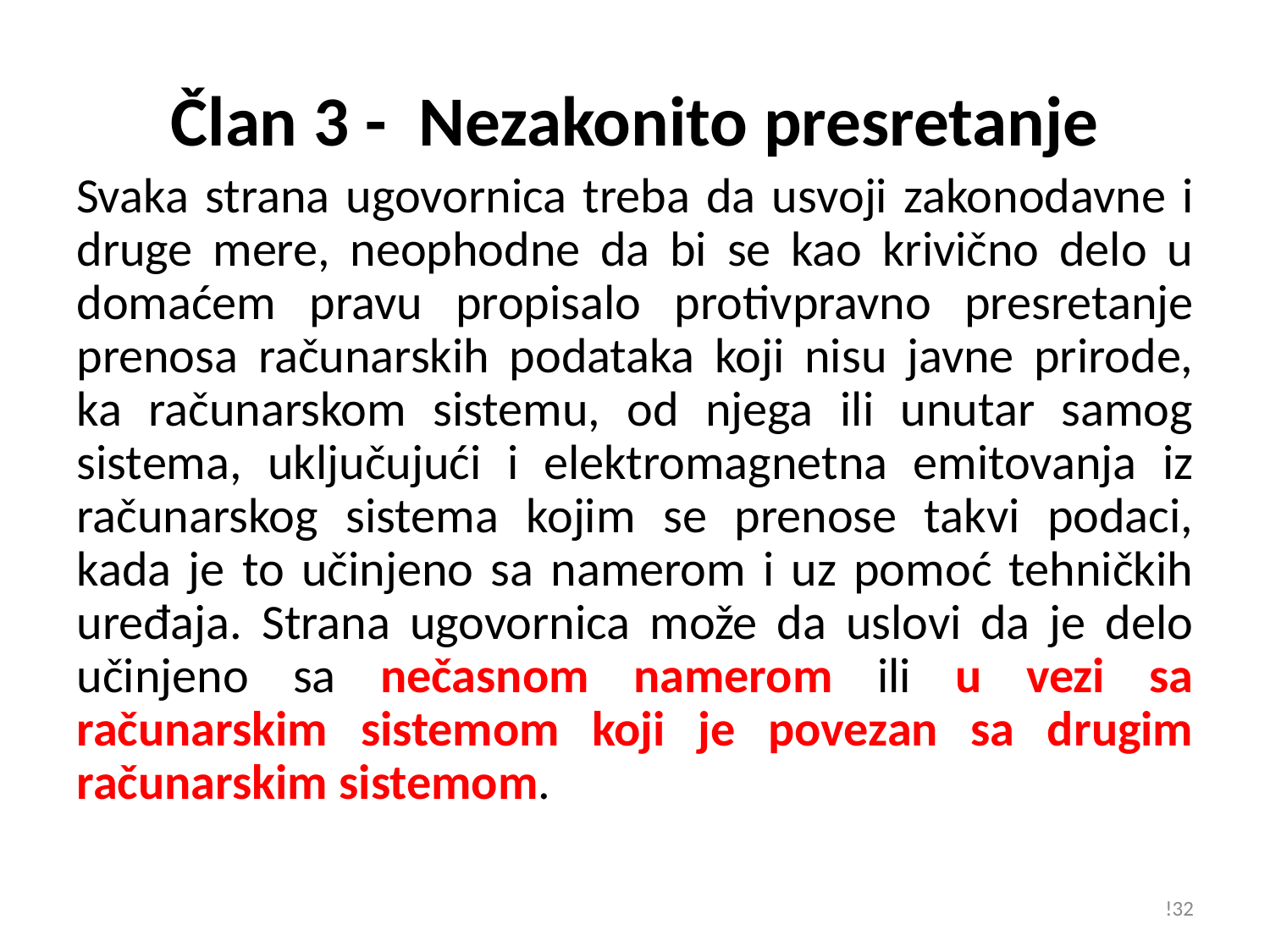

# Član 3 -  Nezakonito presretanje
Svaka strana ugovornica treba da usvoji zakonodavne i druge mere, neophodne da bi se kao krivično delo u domaćem pravu propisalo protivpravno presretanje prenosa računarskih podataka koji nisu javne prirode, ka računarskom sistemu, od njega ili unutar samog sistema, uključujući i elektromagnetna emitovanja iz računarskog sistema kojim se prenose takvi podaci, kada je to učinjeno sa namerom i uz pomoć tehničkih uređaja. Strana ugovornica može da uslovi da je delo učinjeno sa nečasnom namerom ili u vezi sa računarskim sistemom koji je povezan sa drugim računarskim sistemom.

!32